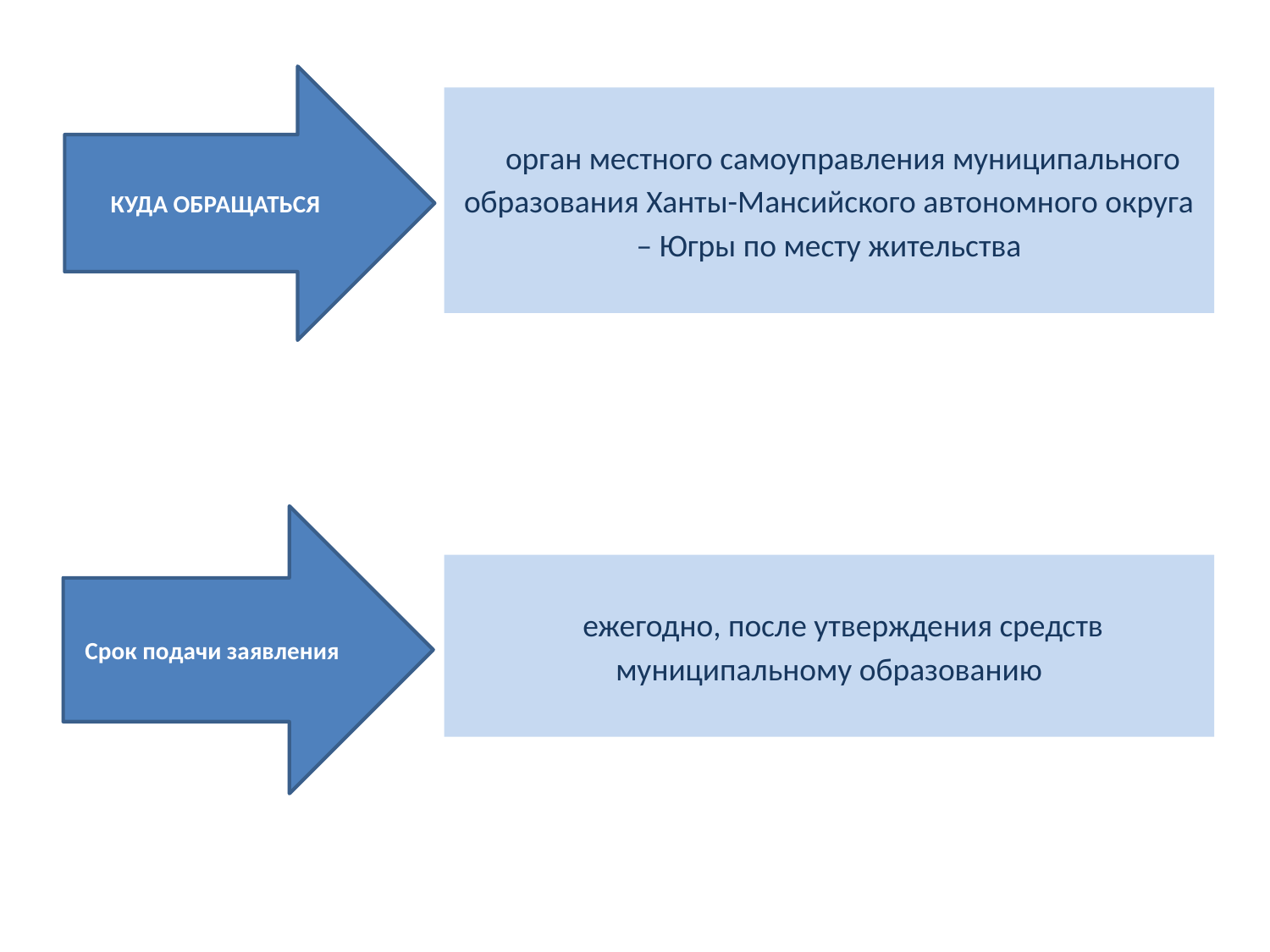

КУДА ОБРАЩАТЬСЯ

орган местного самоуправления муниципального образования Ханты-Мансийского автономного округа – Югры по месту жительства

Срок подачи заявления

ежегодно, после утверждения средств муниципальному образованию